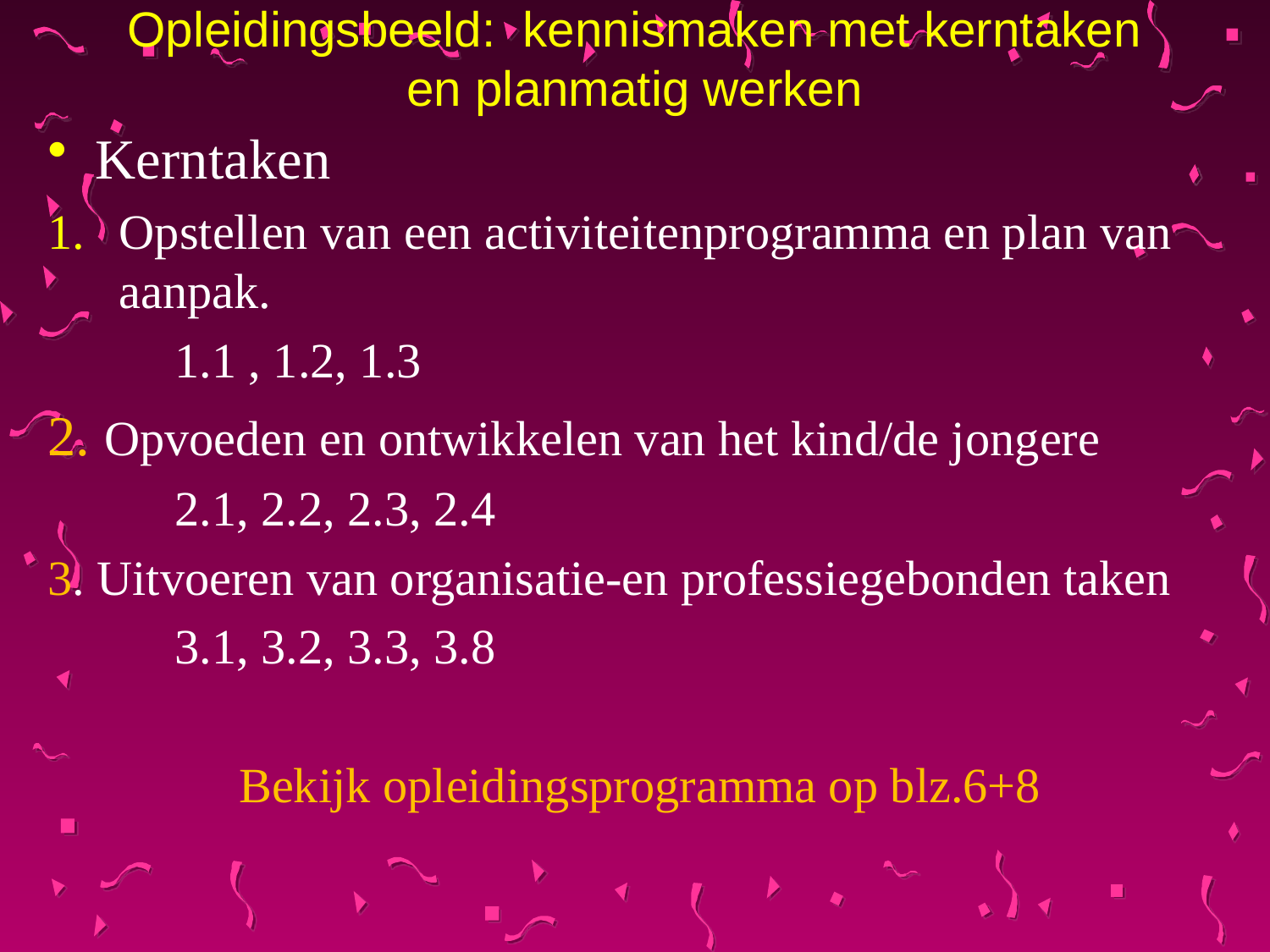

# Opleidingsbeeld:  kennismaken met kerntaken en planmatig werken
Kerntaken
Opstellen van een activiteitenprogramma en plan van aanpak.
	1.1 , 1.2, 1.3
2. Opvoeden en ontwikkelen van het kind/de jongere
	2.1, 2.2, 2.3, 2.4
3. Uitvoeren van organisatie-en professiegebonden taken
	3.1, 3.2, 3.3, 3.8

Bekijk opleidingsprogramma op blz.6+8